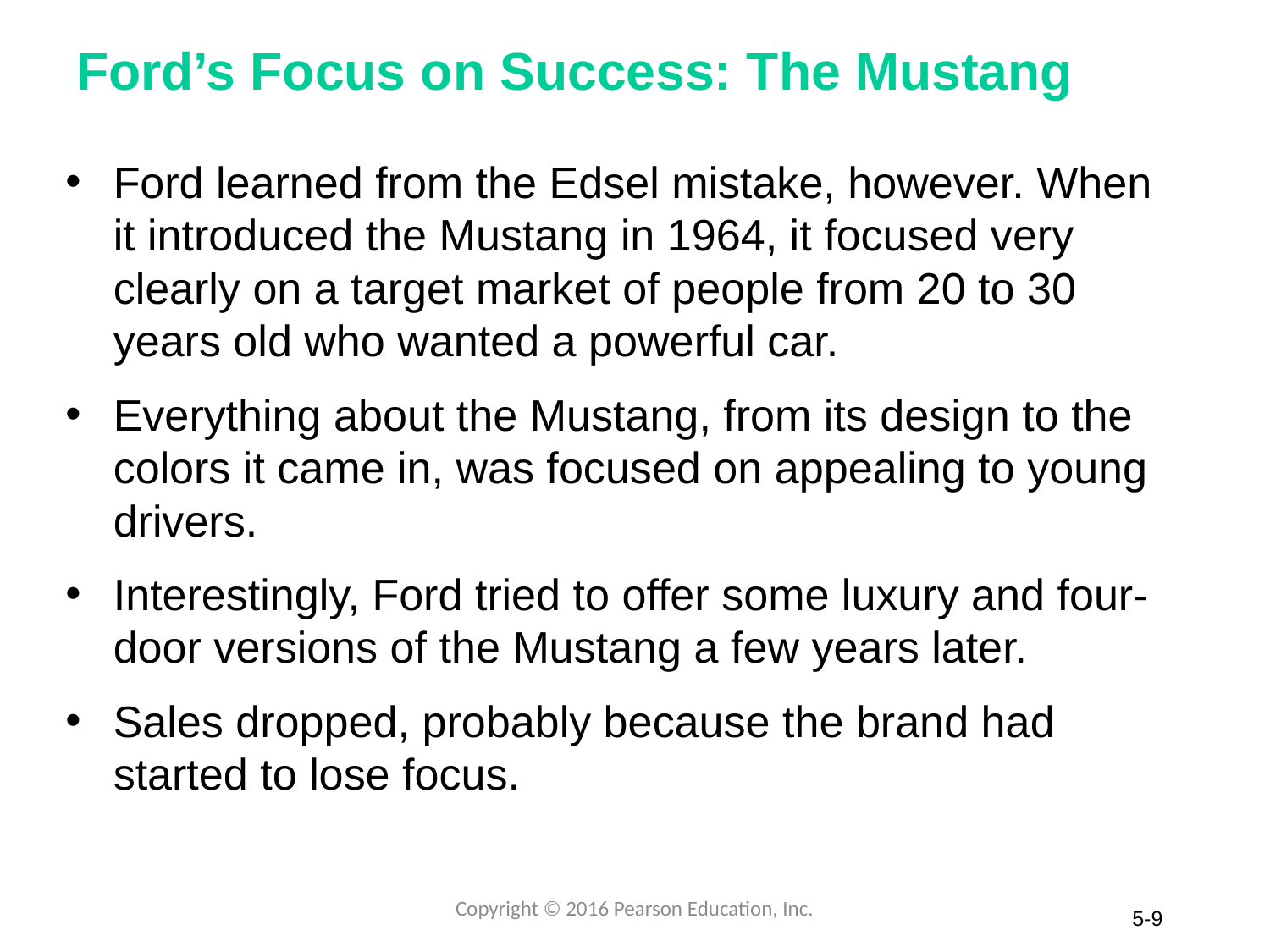

# Ford’s Focus on Success: The Mustang
Ford learned from the Edsel mistake, however. When it introduced the Mustang in 1964, it focused very clearly on a target market of people from 20 to 30 years old who wanted a powerful car.

Everything about the Mustang, from its design to the colors it came in, was focused on appealing to young drivers.

Interestingly, Ford tried to offer some luxury and four-door versions of the Mustang a few years later.

Sales dropped, probably because the brand had started to lose focus.

Copyright © 2016 Pearson Education, Inc.